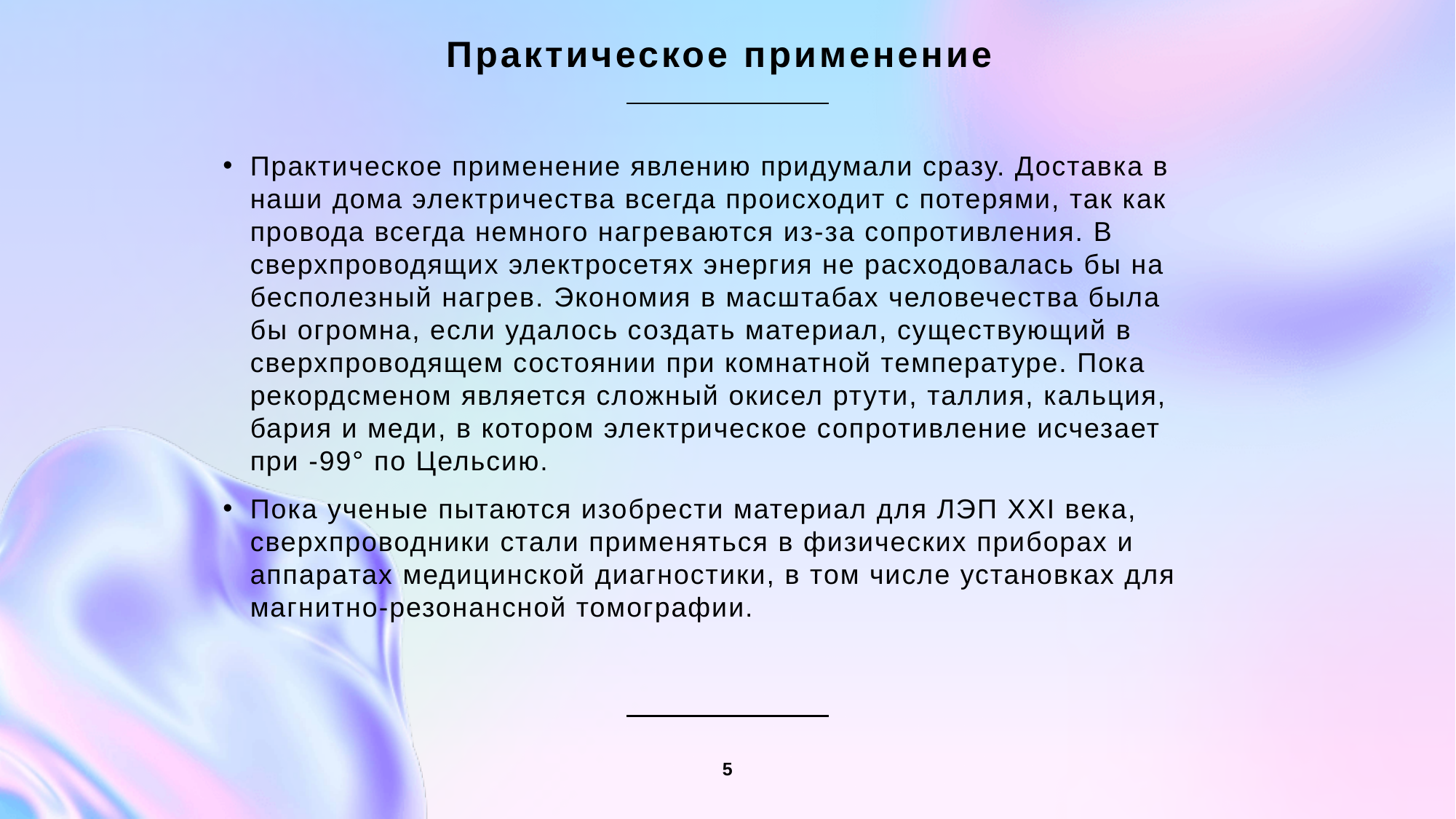

Практическое применение
Практическое применение явлению придумали сразу. Доставка в наши дома электричества всегда происходит с потерями, так как провода всегда немного нагреваются из-за сопротивления. В сверхпроводящих электросетях энергия не расходовалась бы на бесполезный нагрев. Экономия в масштабах человечества была бы огромна, если удалось создать материал, существующий в сверхпроводящем состоянии при комнатной температуре. Пока рекордсменом является сложный окисел ртути, таллия, кальция, бария и меди, в котором электрическое сопротивление исчезает при -99° по Цельсию.
Пока ученые пытаются изобрести материал для ЛЭП XXI века, сверхпроводники стали применяться в физических приборах и аппаратах медицинской диагностики, в том числе установках для магнитно-резонансной томографии.

5